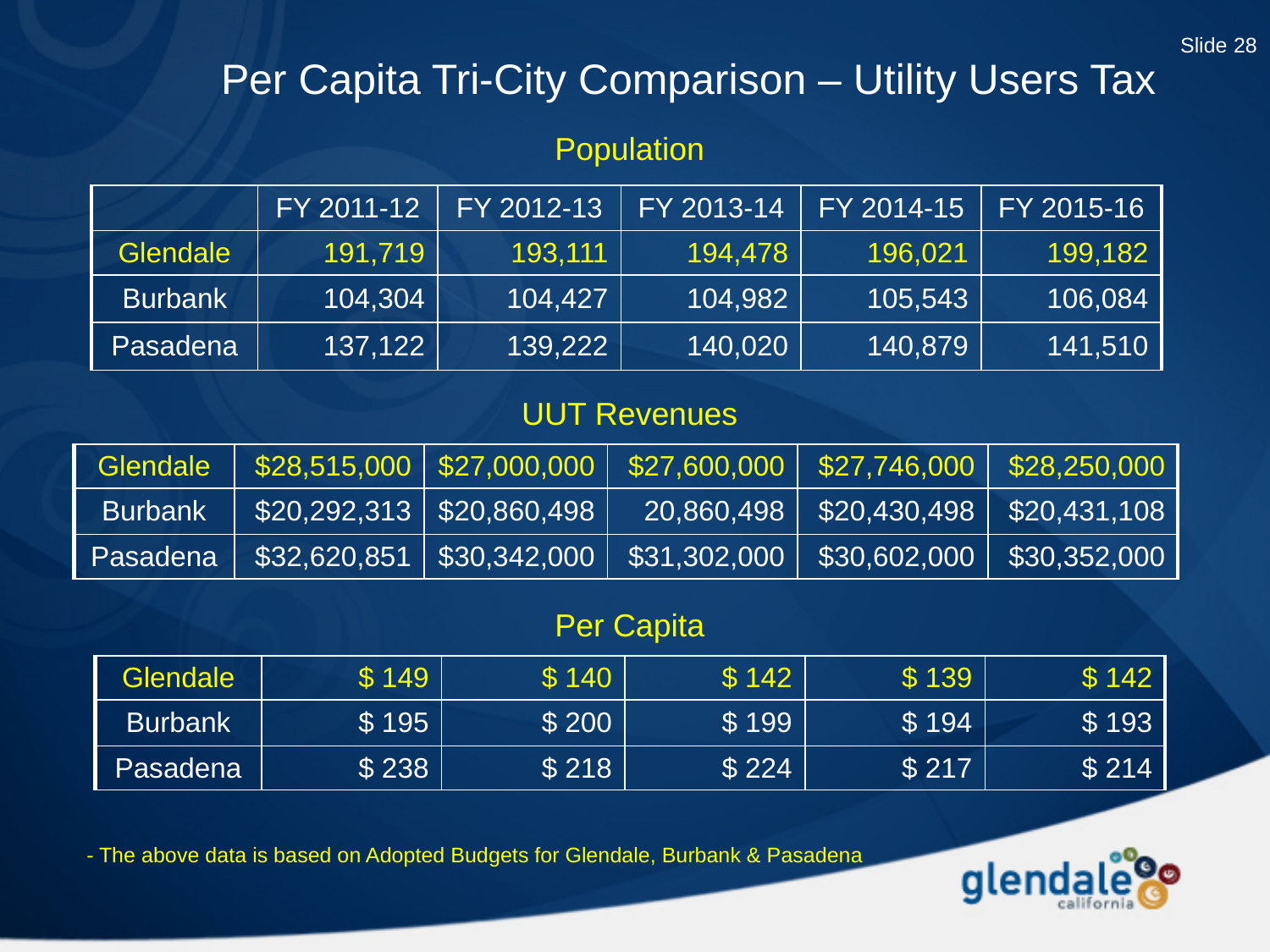

Slide 28
# Per Capita Tri-City Comparison – Utility Users Tax
Population
|  | FY 2011-12 | FY 2012-13 | FY 2013-14 | FY 2014-15 | FY 2015-16 |
| --- | --- | --- | --- | --- | --- |
| Glendale | 191,719 | 193,111 | 194,478 | 196,021 | 199,182 |
| Burbank | 104,304 | 104,427 | 104,982 | 105,543 | 106,084 |
| Pasadena | 137,122 | 139,222 | 140,020 | 140,879 | 141,510 |
UUT Revenues
| Glendale | $28,515,000 | $27,000,000 | $27,600,000 | $27,746,000 | $28,250,000 |
| --- | --- | --- | --- | --- | --- |
| Burbank | $20,292,313 | $20,860,498 | 20,860,498 | $20,430,498 | $20,431,108 |
| Pasadena | $32,620,851 | $30,342,000 | $31,302,000 | $30,602,000 | $30,352,000 |
Per Capita
| Glendale | $ 149 | $ 140 | $ 142 | $ 139 | $ 142 |
| --- | --- | --- | --- | --- | --- |
| Burbank | $ 195 | $ 200 | $ 199 | $ 194 | $ 193 |
| Pasadena | $ 238 | $ 218 | $ 224 | $ 217 | $ 214 |
- The above data is based on Adopted Budgets for Glendale, Burbank & Pasadena